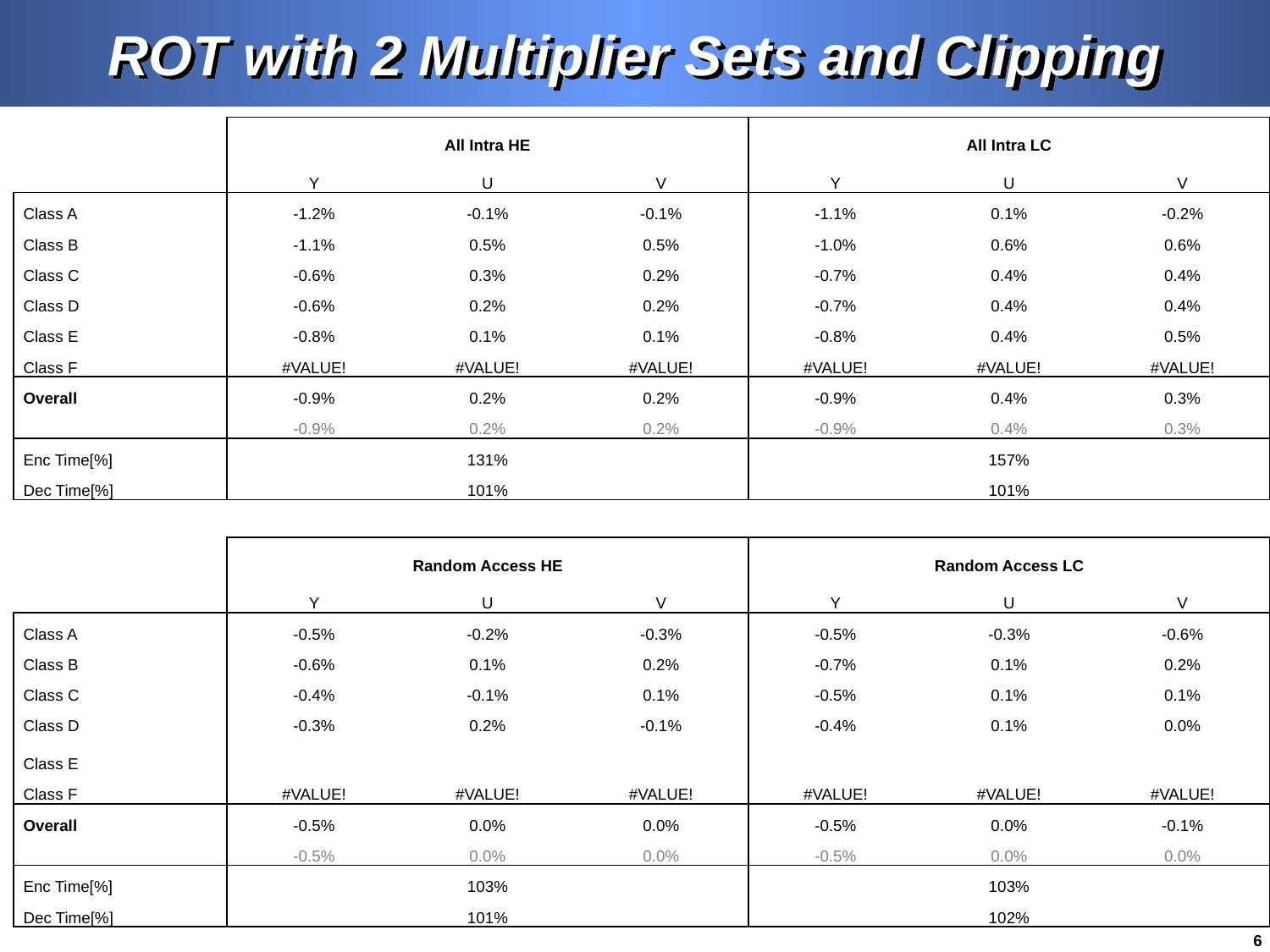

# ROT with 2 Multiplier Sets and Clipping
|  | All Intra HE |  |  | All Intra LC |  |  |
| --- | --- | --- | --- | --- | --- | --- |
|  | Y | U | V | Y | U | V |
| Class A | -1.2% | -0.1% | -0.1% | -1.1% | 0.1% | -0.2% |
| Class B | -1.1% | 0.5% | 0.5% | -1.0% | 0.6% | 0.6% |
| Class C | -0.6% | 0.3% | 0.2% | -0.7% | 0.4% | 0.4% |
| Class D | -0.6% | 0.2% | 0.2% | -0.7% | 0.4% | 0.4% |
| Class E | -0.8% | 0.1% | 0.1% | -0.8% | 0.4% | 0.5% |
| Class F | #VALUE! | #VALUE! | #VALUE! | #VALUE! | #VALUE! | #VALUE! |
| Overall | -0.9% | 0.2% | 0.2% | -0.9% | 0.4% | 0.3% |
|  | -0.9% | 0.2% | 0.2% | -0.9% | 0.4% | 0.3% |
| Enc Time[%] | 131% |  |  | 157% |  |  |
| Dec Time[%] | 101% |  |  | 101% |  |  |
|  |  |  |  |  |  |  |
|  | Random Access HE |  |  | Random Access LC |  |  |
|  | Y | U | V | Y | U | V |
| Class A | -0.5% | -0.2% | -0.3% | -0.5% | -0.3% | -0.6% |
| Class B | -0.6% | 0.1% | 0.2% | -0.7% | 0.1% | 0.2% |
| Class C | -0.4% | -0.1% | 0.1% | -0.5% | 0.1% | 0.1% |
| Class D | -0.3% | 0.2% | -0.1% | -0.4% | 0.1% | 0.0% |
| Class E |  |  |  |  |  |  |
| Class F | #VALUE! | #VALUE! | #VALUE! | #VALUE! | #VALUE! | #VALUE! |
| Overall | -0.5% | 0.0% | 0.0% | -0.5% | 0.0% | -0.1% |
|  | -0.5% | 0.0% | 0.0% | -0.5% | 0.0% | 0.0% |
| Enc Time[%] | 103% |  |  | 103% |  |  |
| Dec Time[%] | 101% |  |  | 102% |  |  |
6